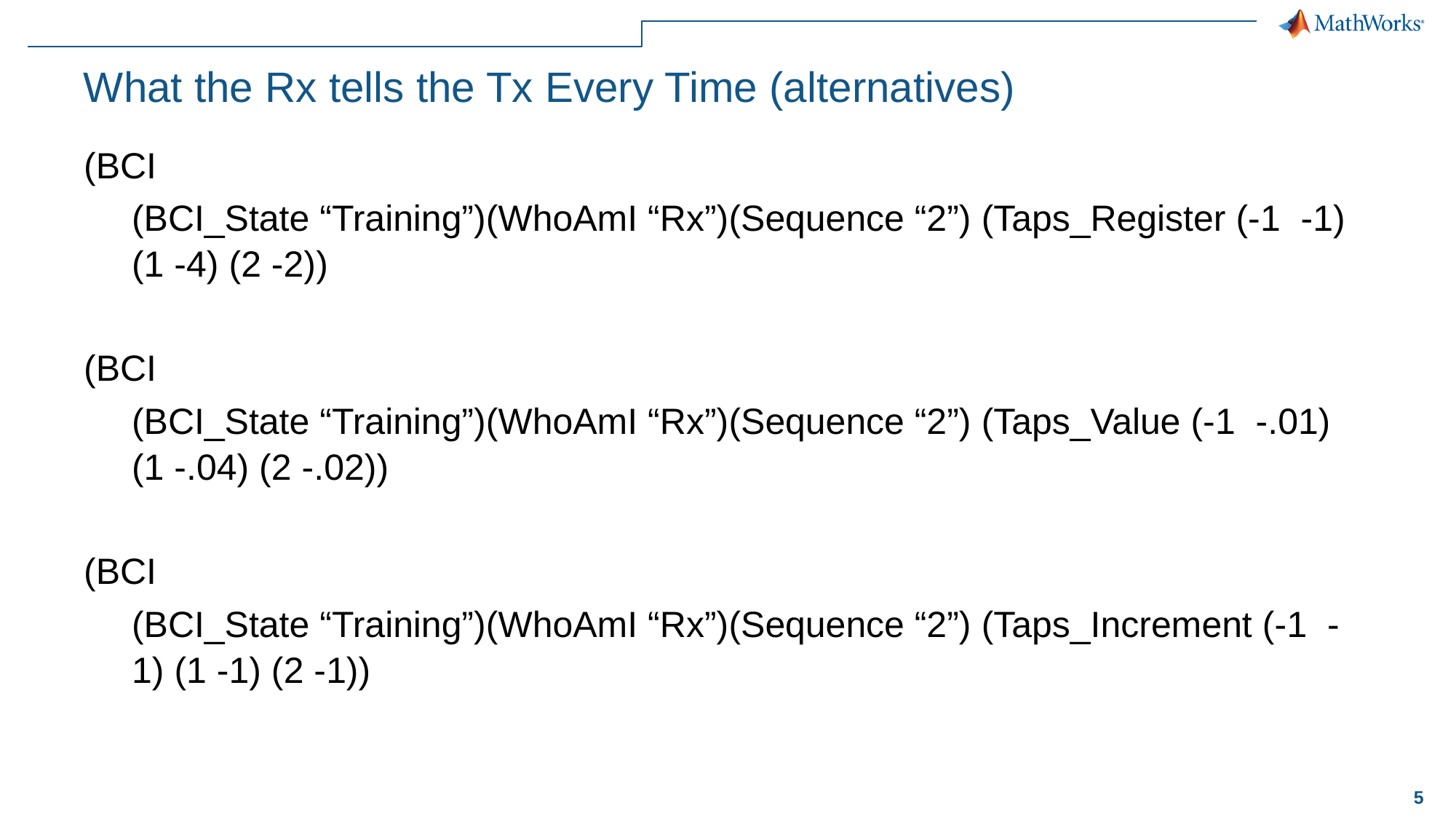

# What the Rx tells the Tx Every Time (alternatives)
(BCI
(BCI_State “Training”)(WhoAmI “Rx”)(Sequence “2”) (Taps_Register (-1  -1) (1 -4) (2 -2))

(BCI
(BCI_State “Training”)(WhoAmI “Rx”)(Sequence “2”) (Taps_Value (-1  -.01) (1 -.04) (2 -.02))

(BCI
(BCI_State “Training”)(WhoAmI “Rx”)(Sequence “2”) (Taps_Increment (-1  -1) (1 -1) (2 -1))